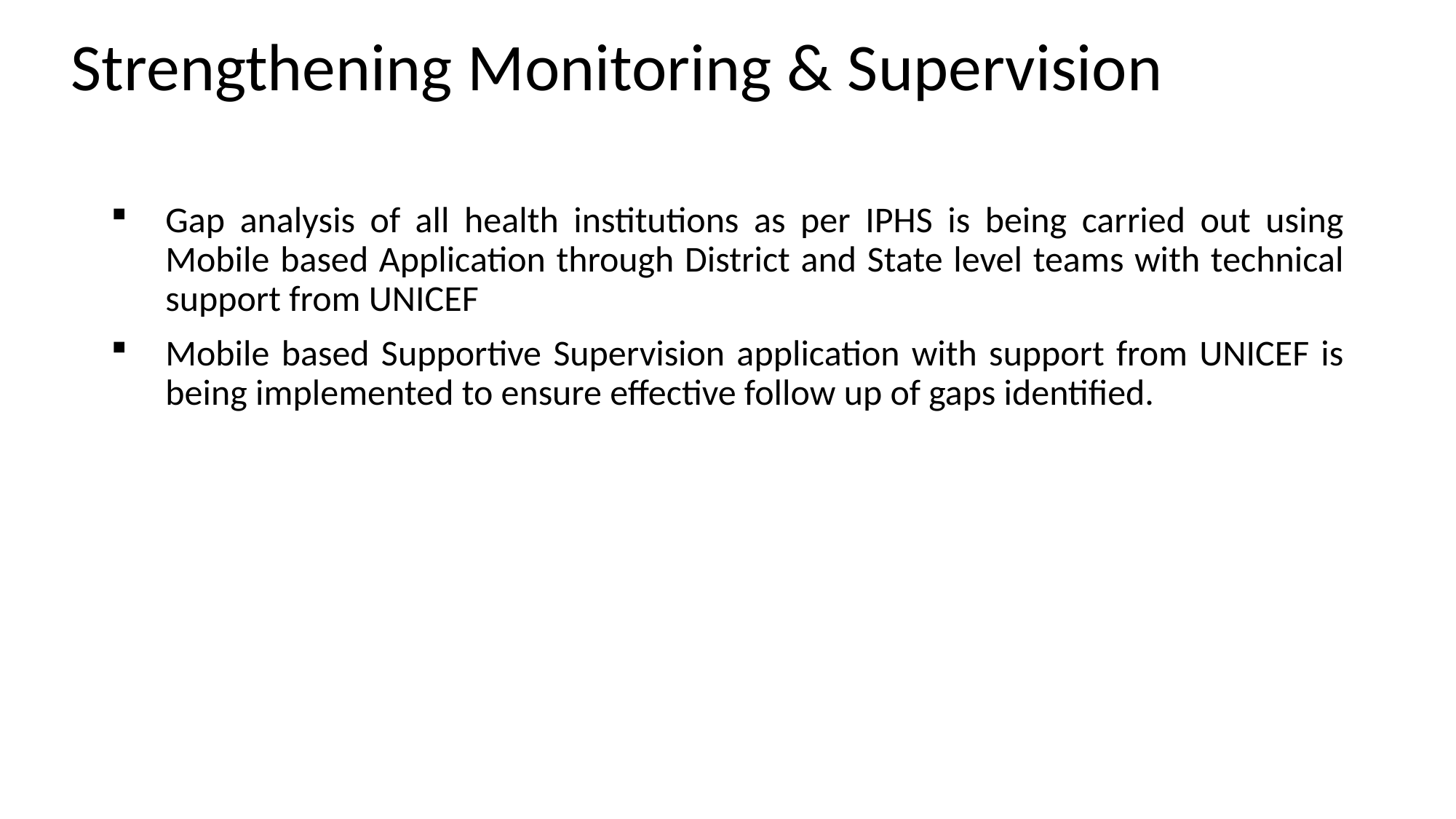

# Strengthening Monitoring & Supervision
Gap analysis of all health institutions as per IPHS is being carried out using Mobile based Application through District and State level teams with technical support from UNICEF
Mobile based Supportive Supervision application with support from UNICEF is being implemented to ensure effective follow up of gaps identified.